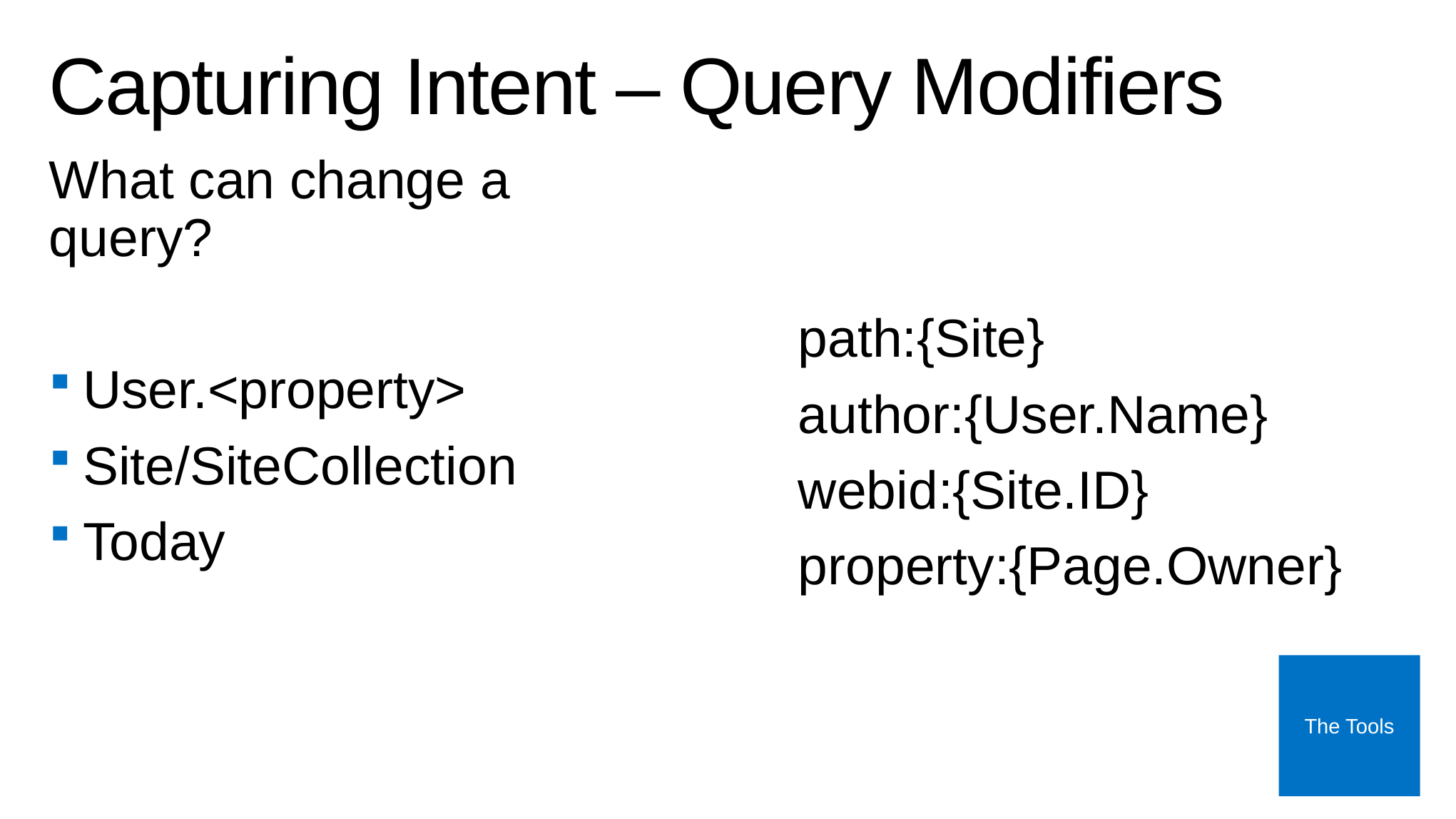

# Capturing Intent – Query Modifiers
What can change a query?

User.<property>
Site/SiteCollection
Today

path:{Site}
author:{User.Name}
webid:{Site.ID}
property:{Page.Owner}
The Tools